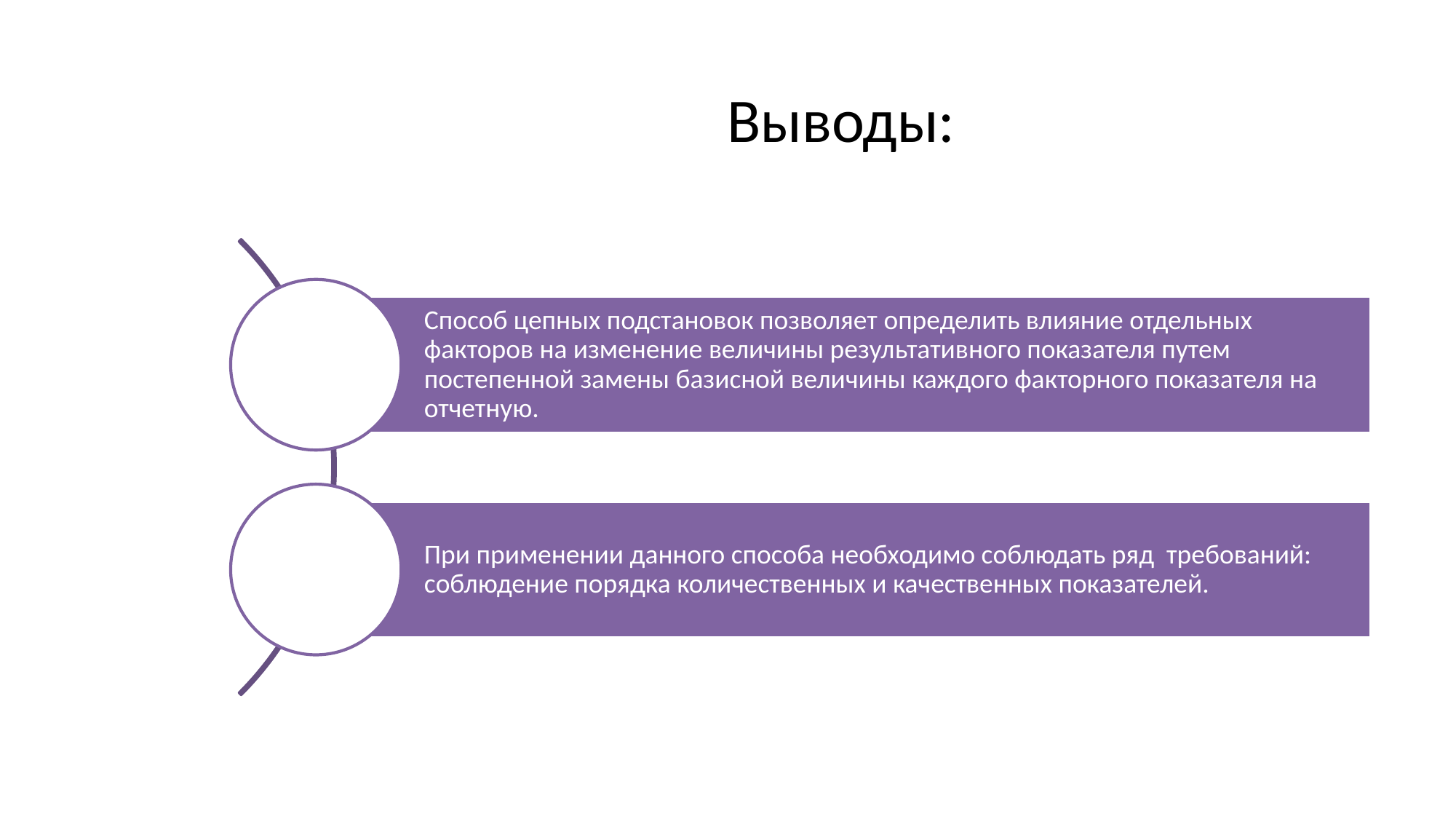

# Выводы:
Способ цепных подстановок позволяет определить влияние отдельных факторов на изменение величины результативного показателя путем постепенной замены базисной величины каждого факторного показателя на отчетную.
При применении данного способа необходимо соблюдать ряд  требований: соблюдение порядка количественных и качественных показателей.